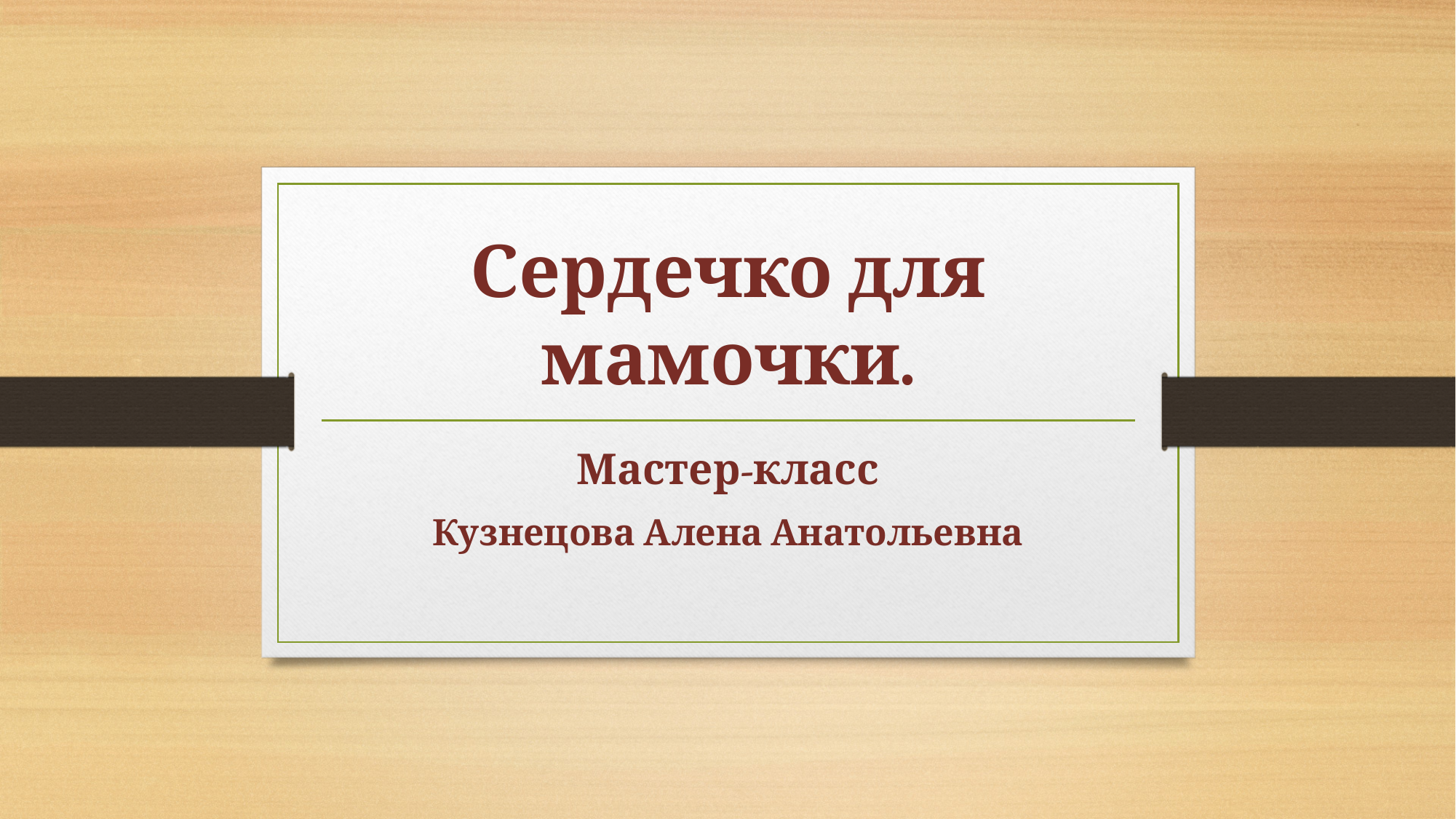

# Сердечко для мамочки.
Мастер-класс
Кузнецова Алена Анатольевна